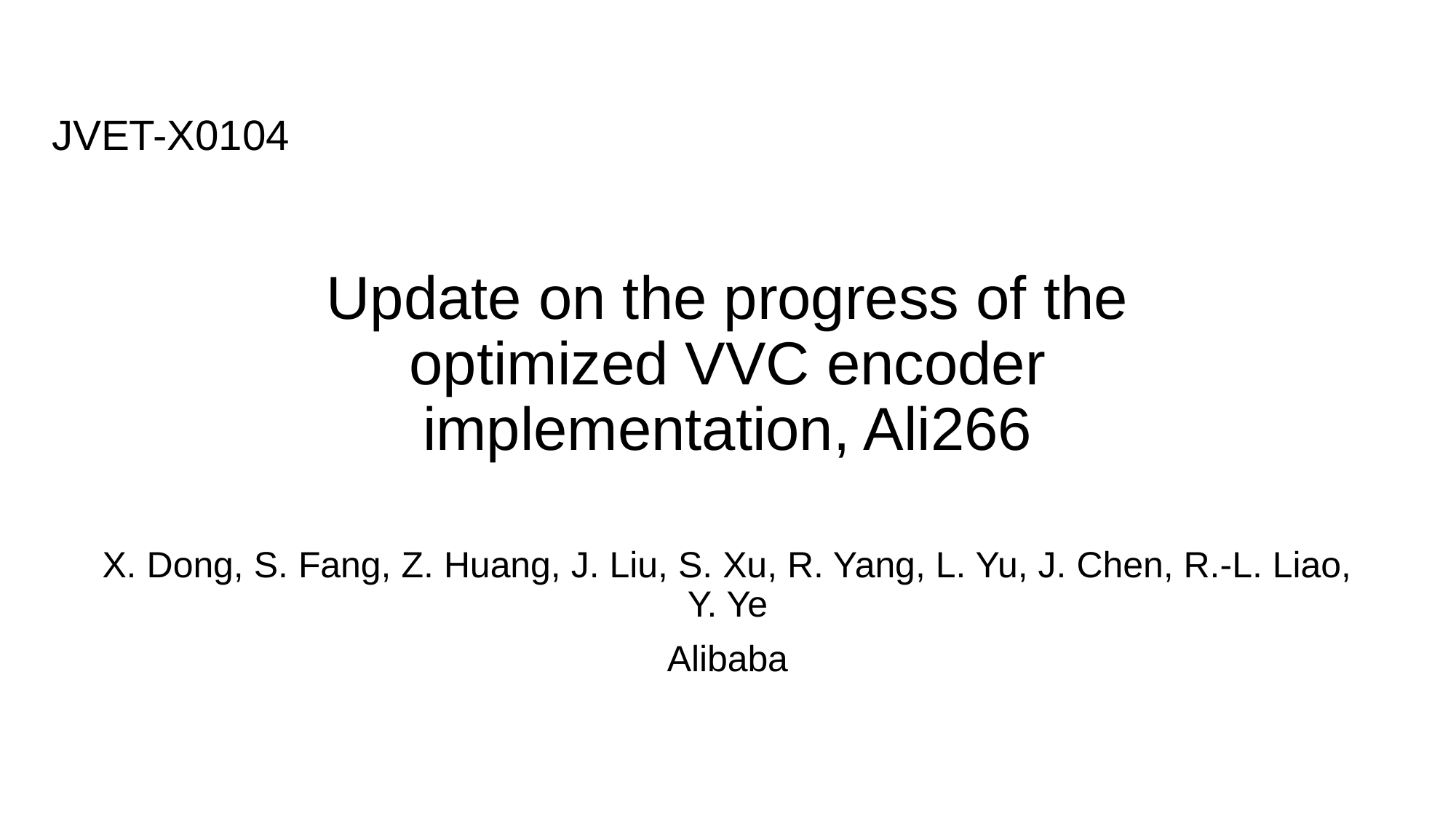

JVET-X0104
# Update on the progress of the optimized VVC encoder implementation, Ali266
X. Dong, S. Fang, Z. Huang, J. Liu, S. Xu, R. Yang, L. Yu, J. Chen, R.-L. Liao, Y. Ye
Alibaba